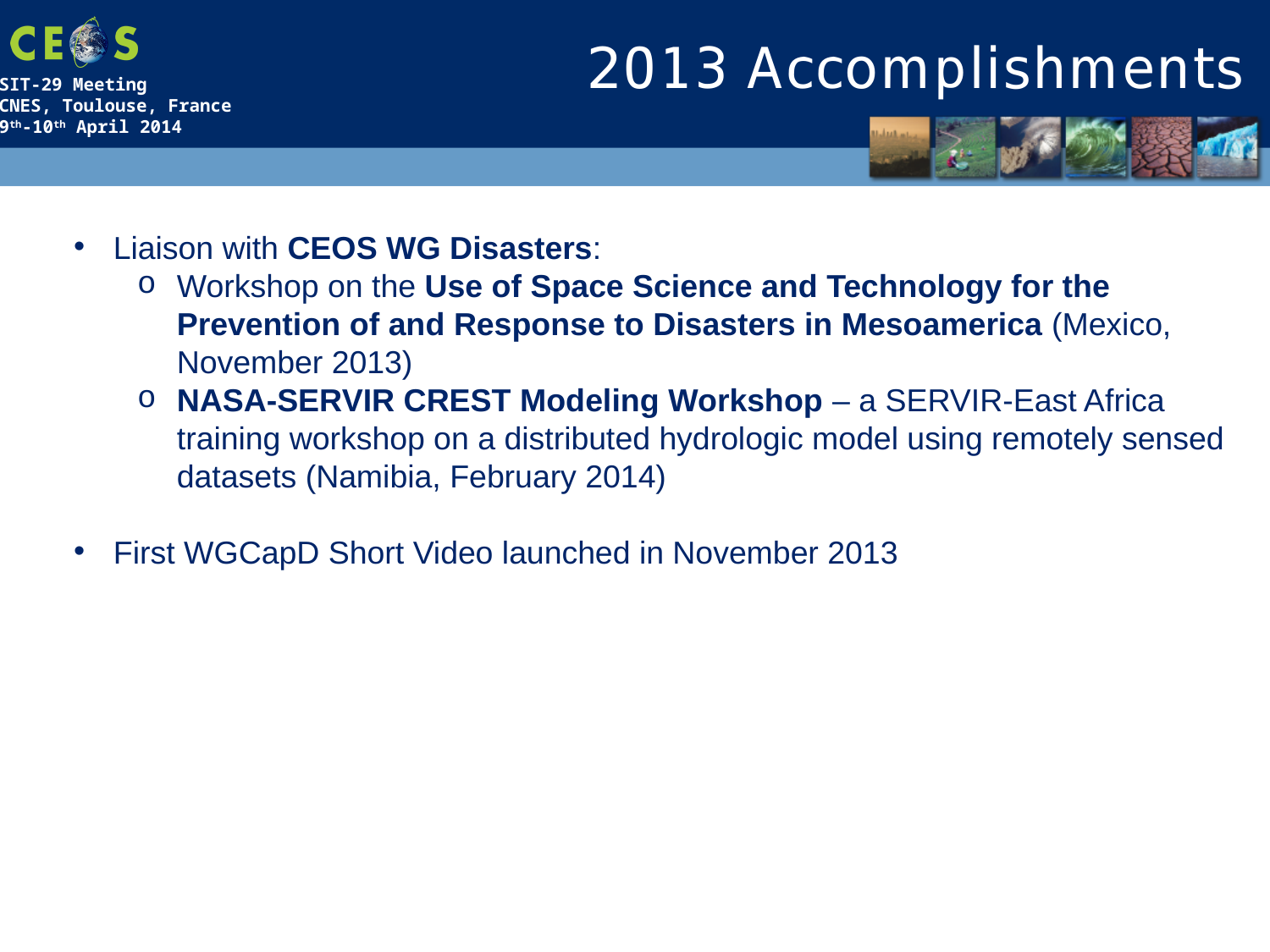

2013 Accomplishments
Liaison with CEOS WG Disasters:
Workshop on the Use of Space Science and Technology for the Prevention of and Response to Disasters in Mesoamerica (Mexico, November 2013)
NASA-SERVIR CREST Modeling Workshop – a SERVIR-East Africa training workshop on a distributed hydrologic model using remotely sensed datasets (Namibia, February 2014)

First WGCapD Short Video launched in November 2013